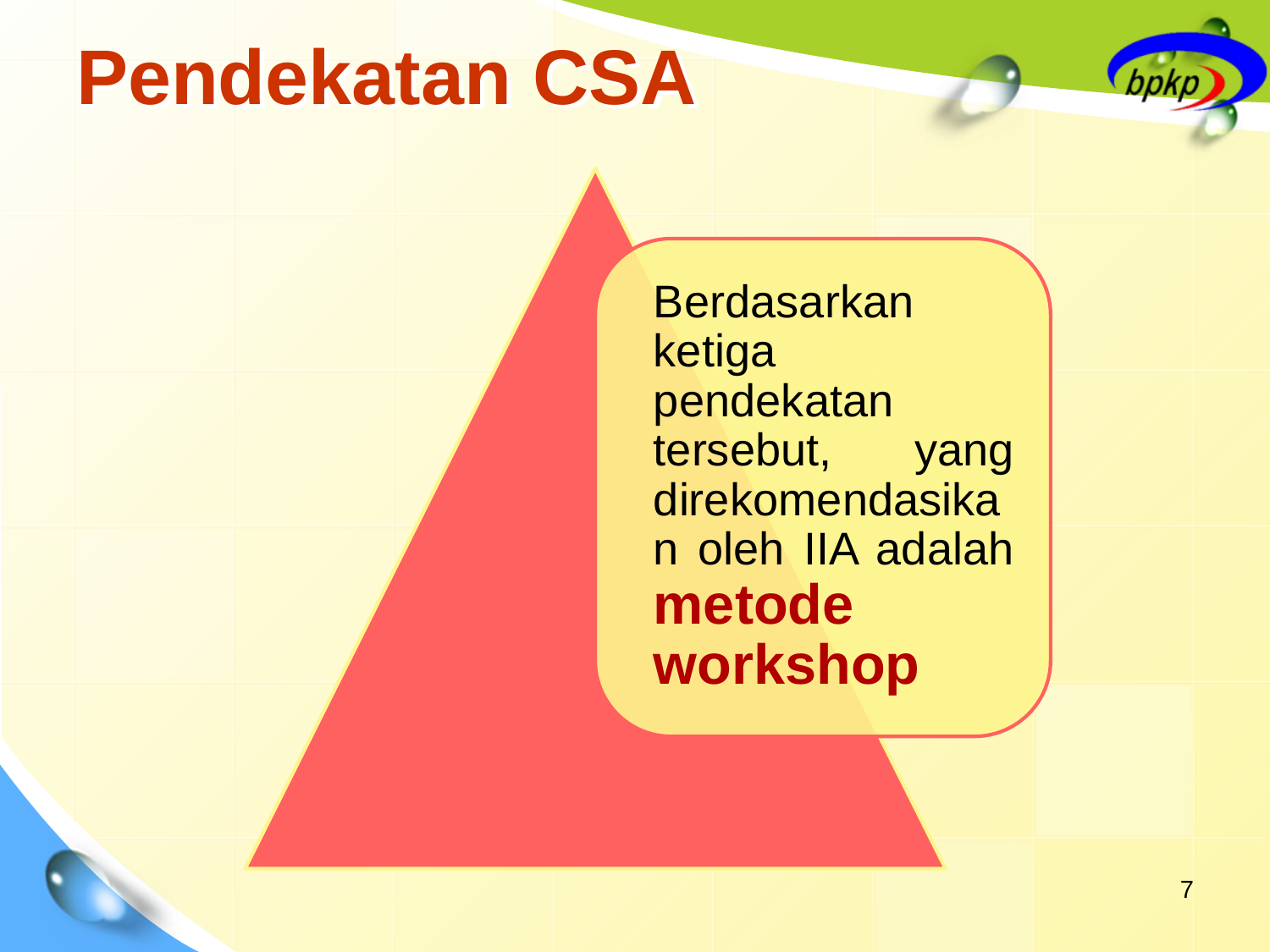

# Pendekatan CSA
Berdasarkan ketiga pendekatan tersebut, yang direkomendasikan oleh IIA adalah metode workshop
7